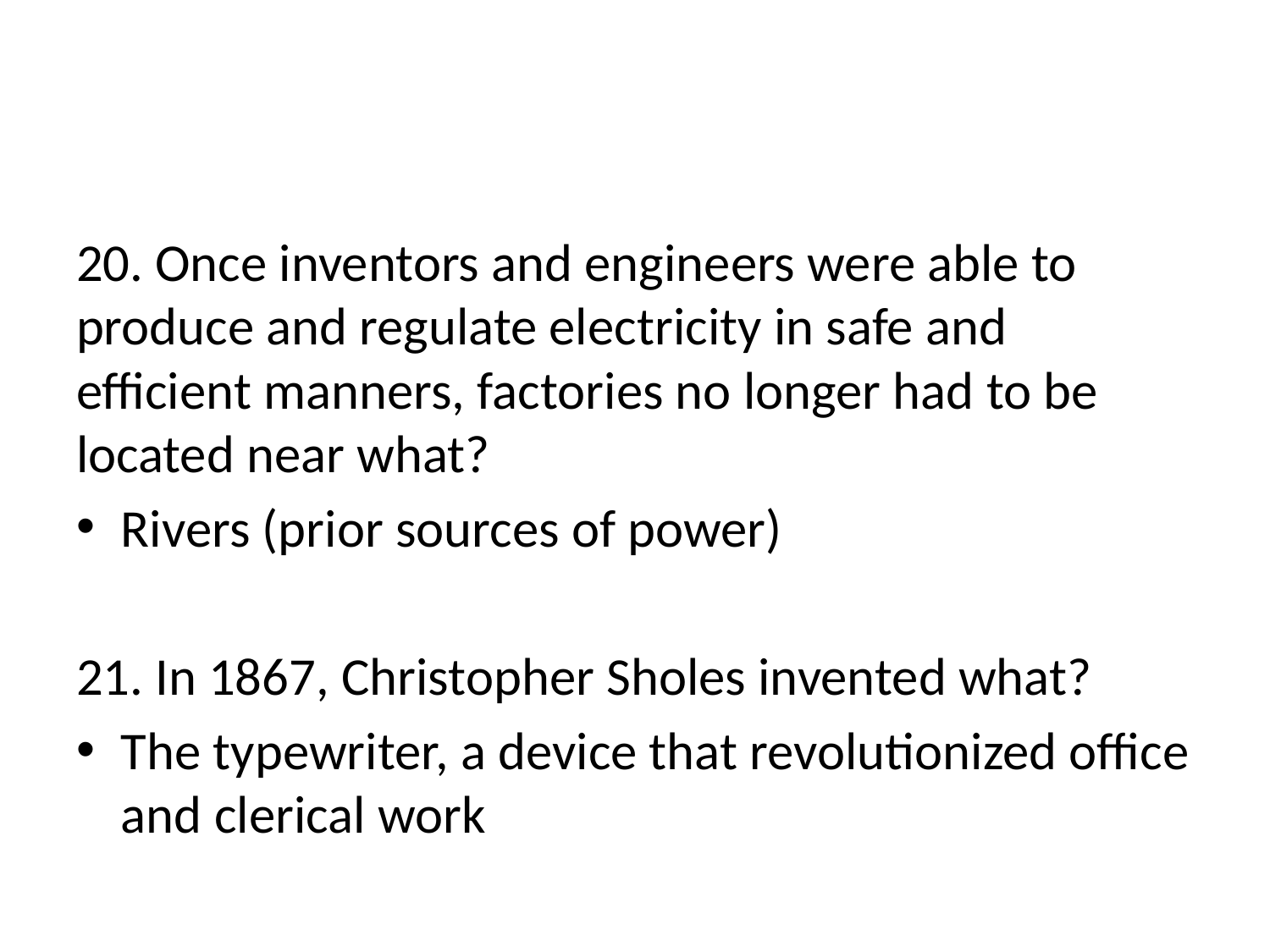

#
20. Once inventors and engineers were able to produce and regulate electricity in safe and efficient manners, factories no longer had to be located near what?
Rivers (prior sources of power)

21. In 1867, Christopher Sholes invented what?
The typewriter, a device that revolutionized office and clerical work